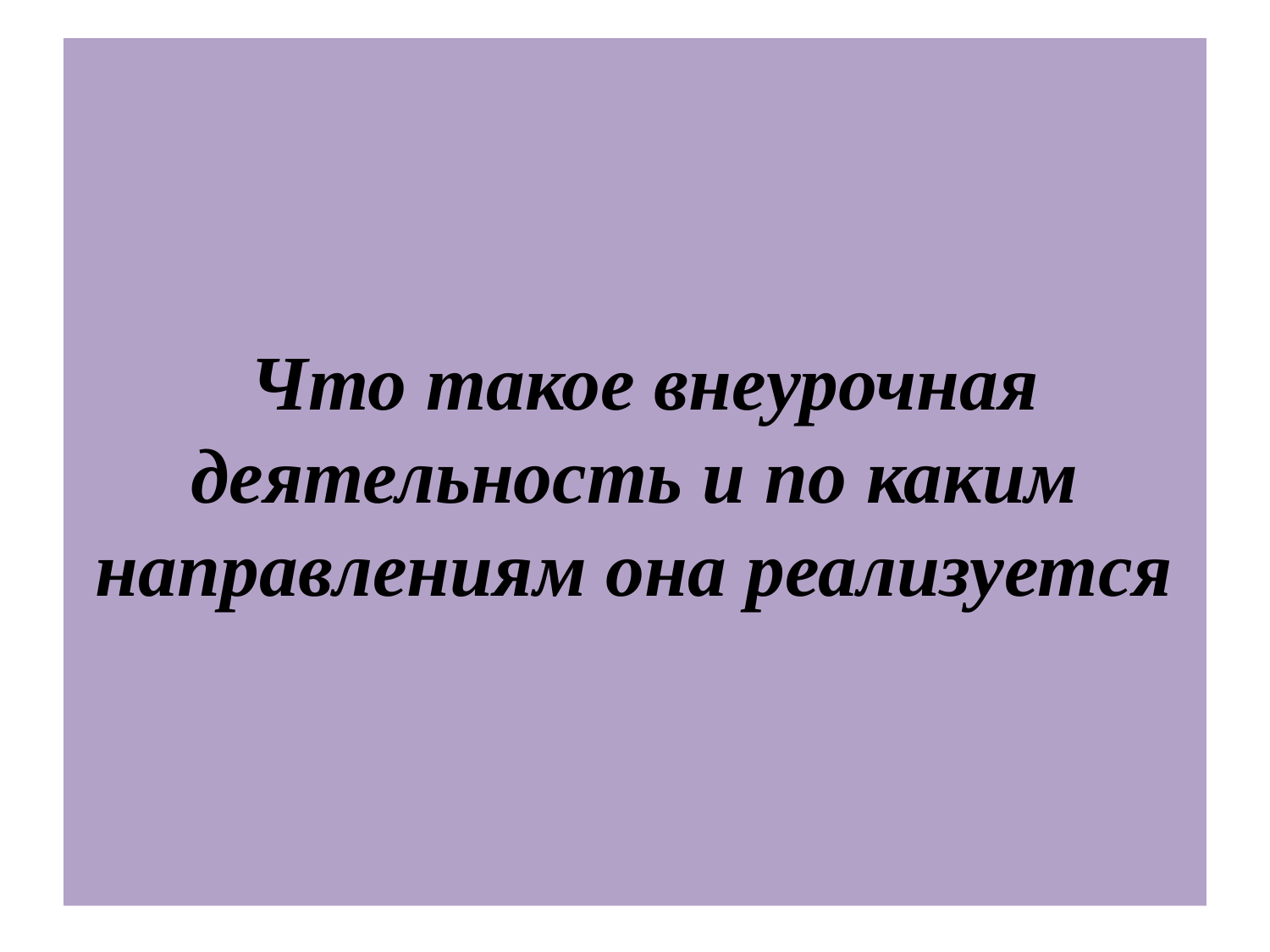

# Что такое внеурочная деятельность и по каким направлениям она реализуется